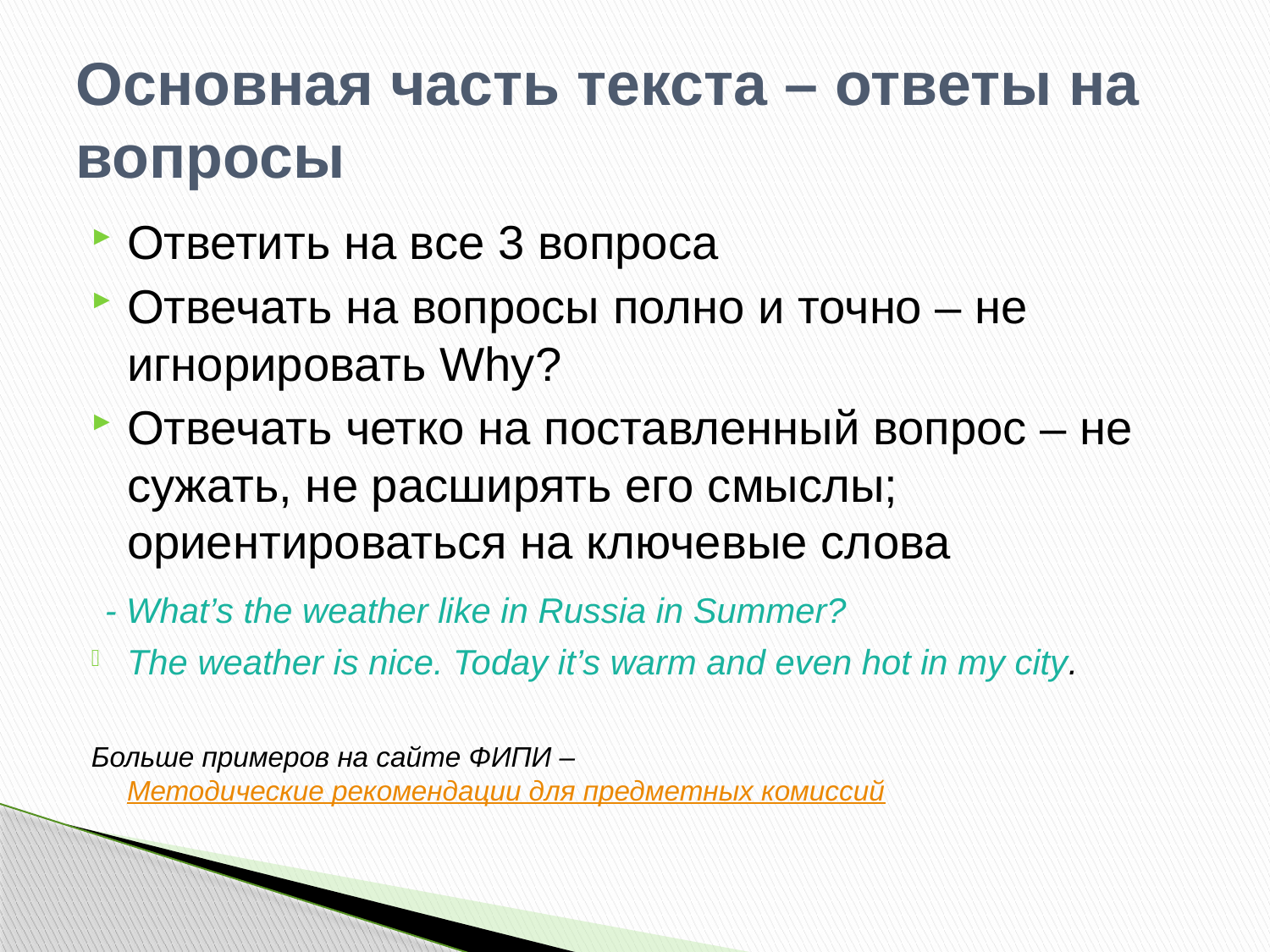

# Основная часть текста – ответы на вопросы
Ответить на все 3 вопроса
Отвечать на вопросы полно и точно – не игнорировать Why?
Отвечать четко на поставленный вопрос – не сужать, не расширять его смыслы; ориентироваться на ключевые слова
 - What’s the weather like in Russia in Summer?
The weather is nice. Today it’s warm and even hot in my city.

Больше примеров на сайте ФИПИ – Методические рекомендации для предметных комиссий